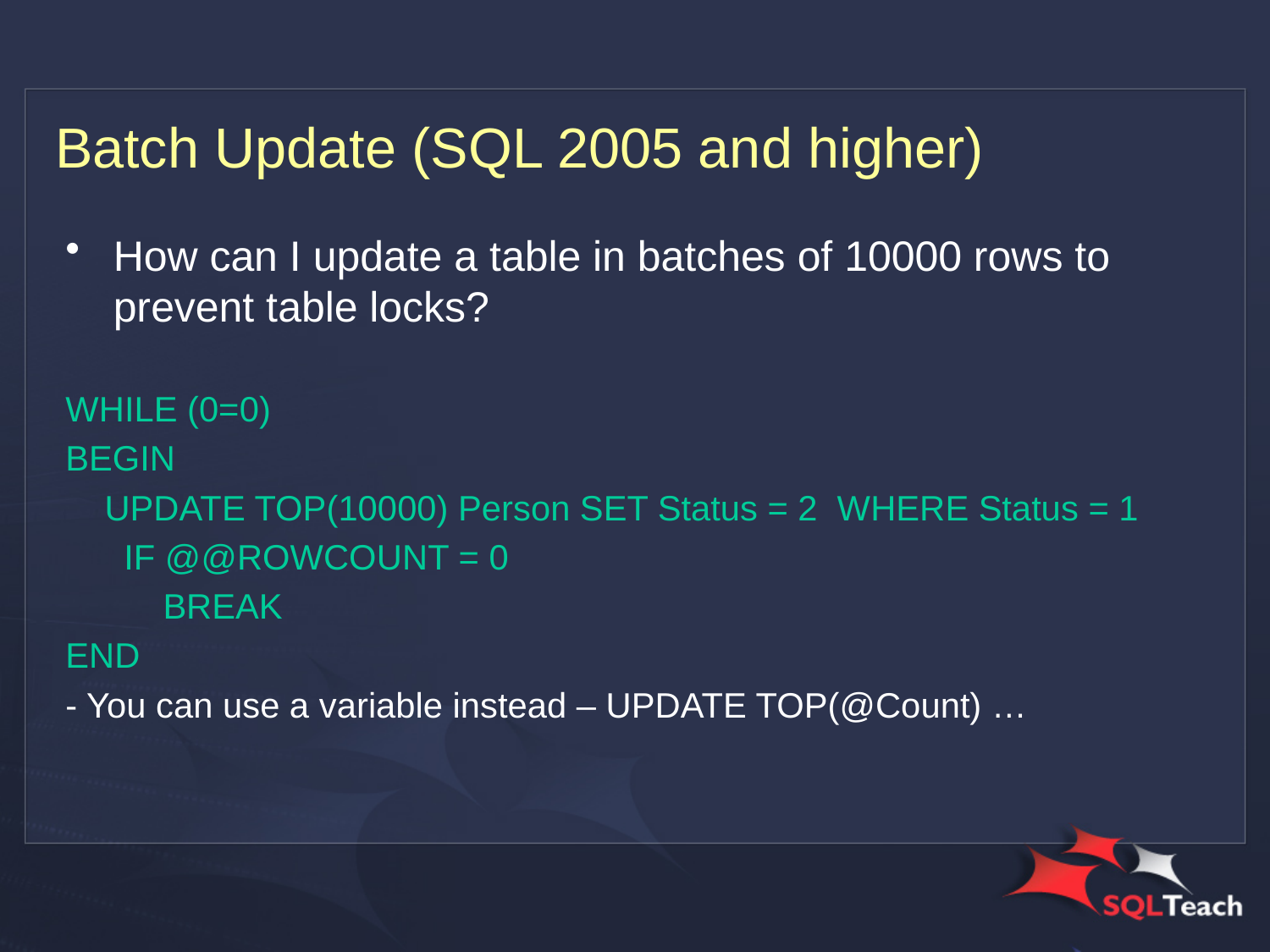

# Batch Update (SQL 2005 and higher)
How can I update a table in batches of 10000 rows to prevent table locks?

WHILE (0=0)
BEGIN
    UPDATE TOP(10000) Person SET Status = 2  WHERE Status = 1
      IF @@ROWCOUNT = 0
          BREAK
END
- You can use a variable instead – UPDATE TOP(@Count) …